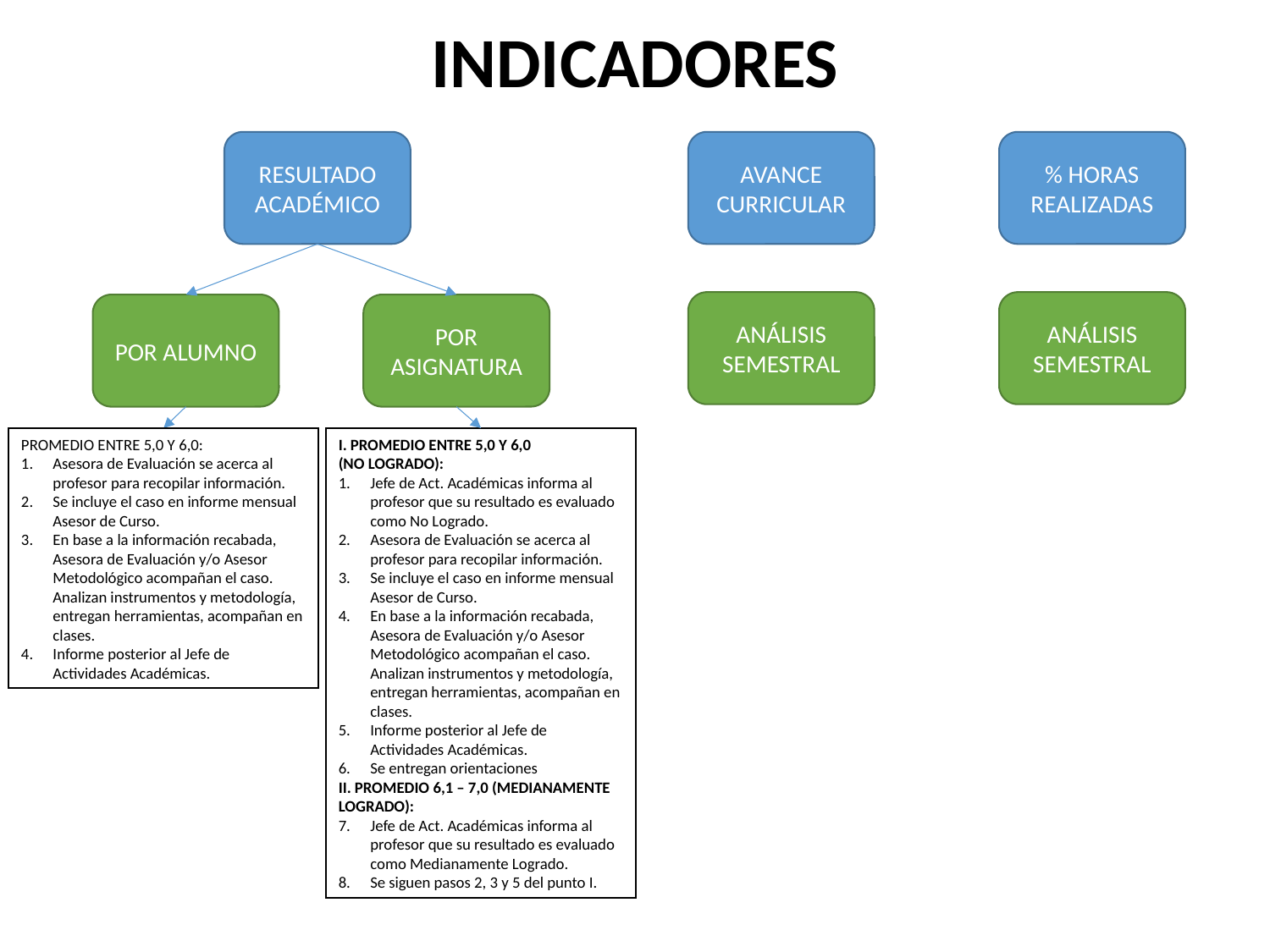

INDICADORES
RESULTADO ACADÉMICO
AVANCE CURRICULAR
% HORAS REALIZADAS
ANÁLISIS SEMESTRAL
ANÁLISIS SEMESTRAL
POR ALUMNO
POR ASIGNATURA
PROMEDIO ENTRE 5,0 Y 6,0:
Asesora de Evaluación se acerca al profesor para recopilar información.
Se incluye el caso en informe mensual Asesor de Curso.
En base a la información recabada, Asesora de Evaluación y/o Asesor Metodológico acompañan el caso. Analizan instrumentos y metodología, entregan herramientas, acompañan en clases.
Informe posterior al Jefe de Actividades Académicas.
I. PROMEDIO ENTRE 5,0 Y 6,0
(NO LOGRADO):
Jefe de Act. Académicas informa al profesor que su resultado es evaluado como No Logrado.
Asesora de Evaluación se acerca al profesor para recopilar información.
Se incluye el caso en informe mensual Asesor de Curso.
En base a la información recabada, Asesora de Evaluación y/o Asesor Metodológico acompañan el caso. Analizan instrumentos y metodología, entregan herramientas, acompañan en clases.
Informe posterior al Jefe de Actividades Académicas.
Se entregan orientaciones
II. PROMEDIO 6,1 – 7,0 (MEDIANAMENTE LOGRADO):
Jefe de Act. Académicas informa al profesor que su resultado es evaluado como Medianamente Logrado.
Se siguen pasos 2, 3 y 5 del punto I.